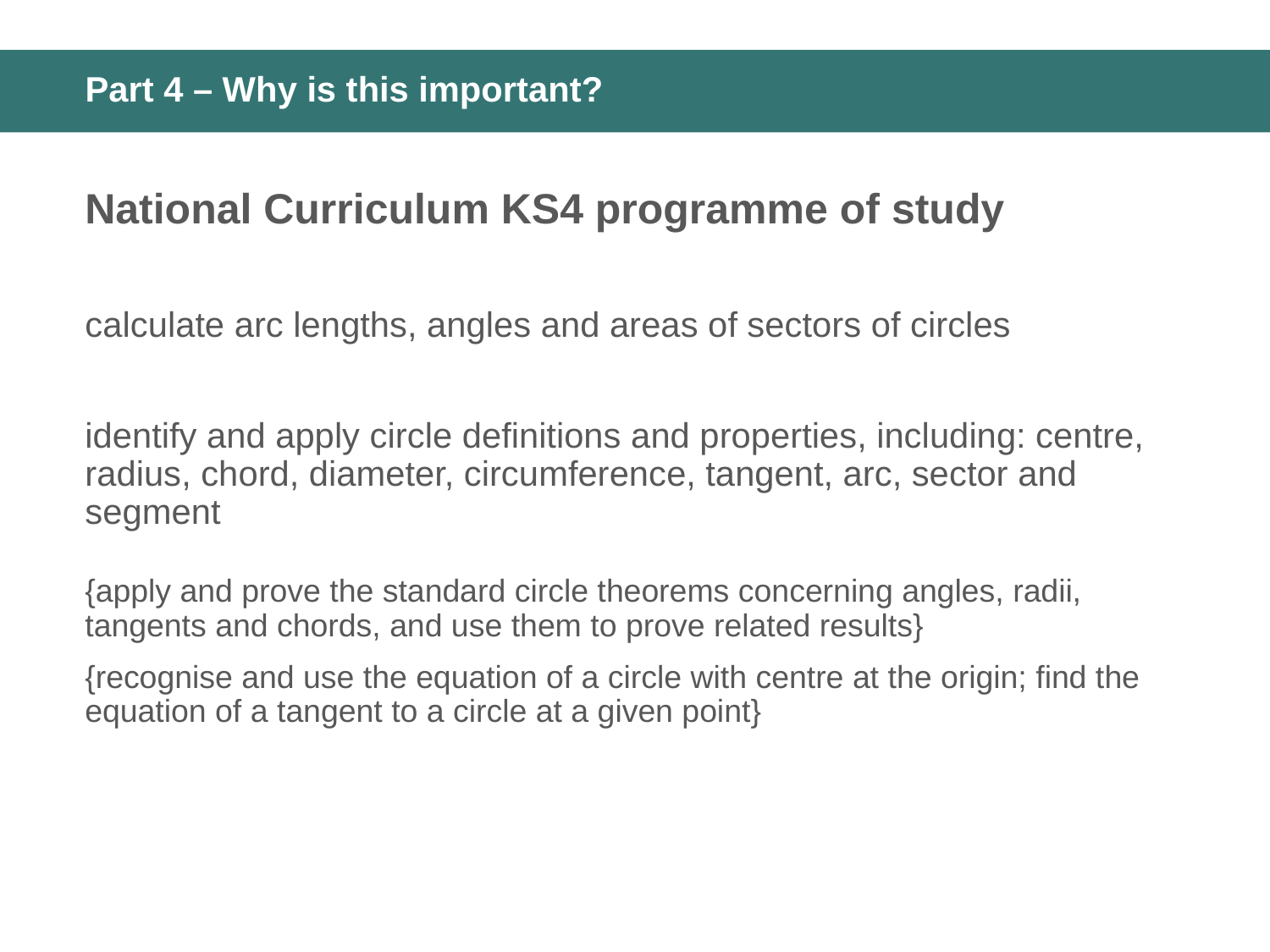

# Part 4 – Why is this important?
National Curriculum KS4 programme of study

calculate arc lengths, angles and areas of sectors of circles

identify and apply circle definitions and properties, including: centre, radius, chord, diameter, circumference, tangent, arc, sector and segment

{apply and prove the standard circle theorems concerning angles, radii, tangents and chords, and use them to prove related results}
{recognise and use the equation of a circle with centre at the origin; find the equation of a tangent to a circle at a given point}